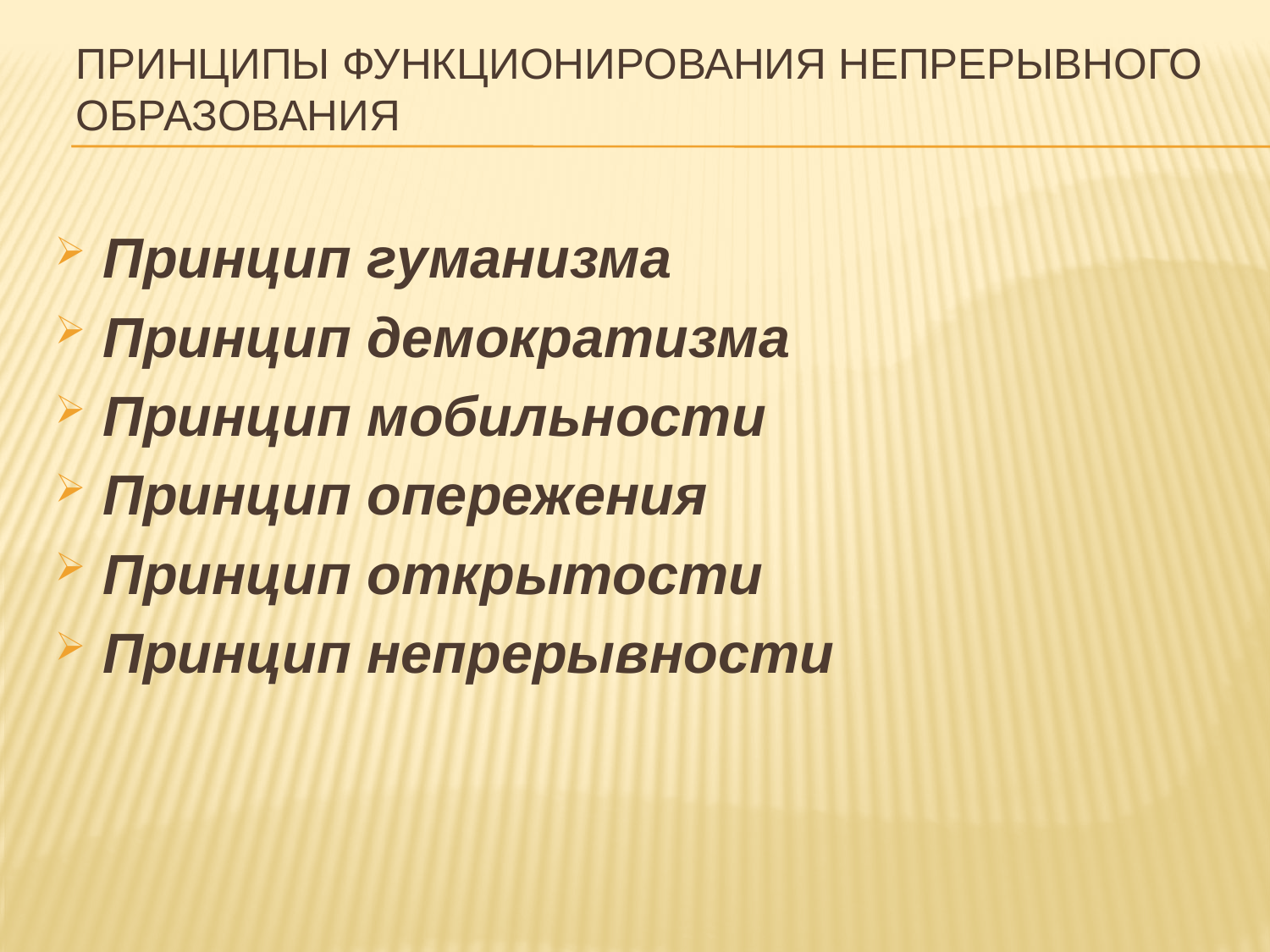

# Принципы функционирования непрерывного образования
Принцип гуманизма
Принцип демократизма
Принцип мобильности
Принцип опережения
Принцип открытости
Принцип непрерывности